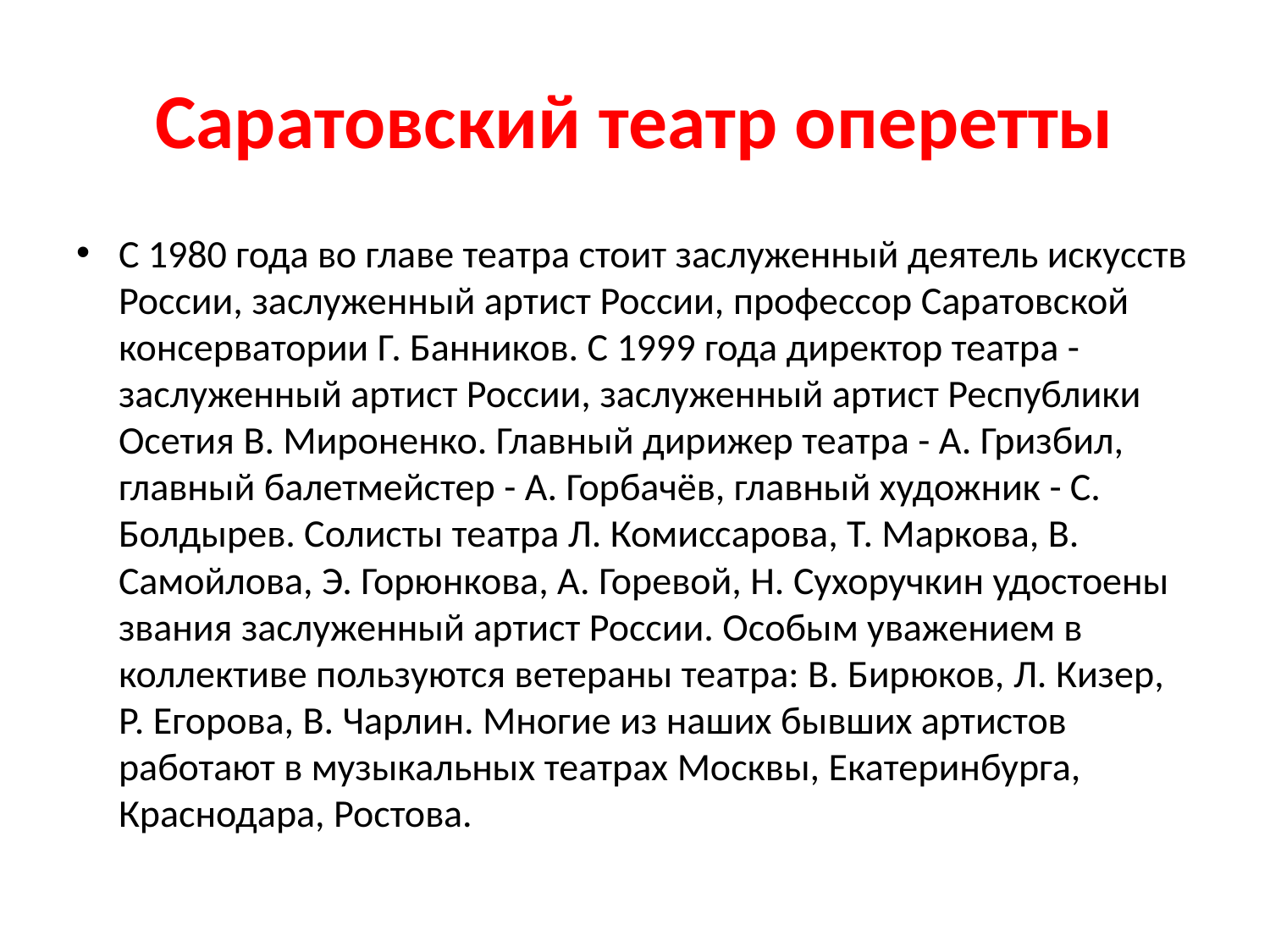

# Саратовский театр оперетты
С 1980 года во главе театра стоит заслуженный деятель искусств России, заслуженный артист России, профессор Саратовской консерватории Г. Банников. С 1999 года директор театра - заслуженный артист России, заслуженный артист Республики Осетия В. Мироненко. Главный дирижер театра - А. Гризбил, главный балетмейстер - А. Горбачёв, главный художник - С. Болдырев. Солисты театра Л. Комиссарова, Т. Маркова, В. Самойлова, Э. Горюнкова, А. Горевой, Н. Сухоручкин удостоены звания заслуженный артист России. Особым уважением в коллективе пользуются ветераны театра: В. Бирюков, Л. Кизер, Р. Егорова, В. Чарлин. Многие из наших бывших артистов работают в музыкальных театрах Москвы, Екатеринбурга, Краснодара, Ростова.